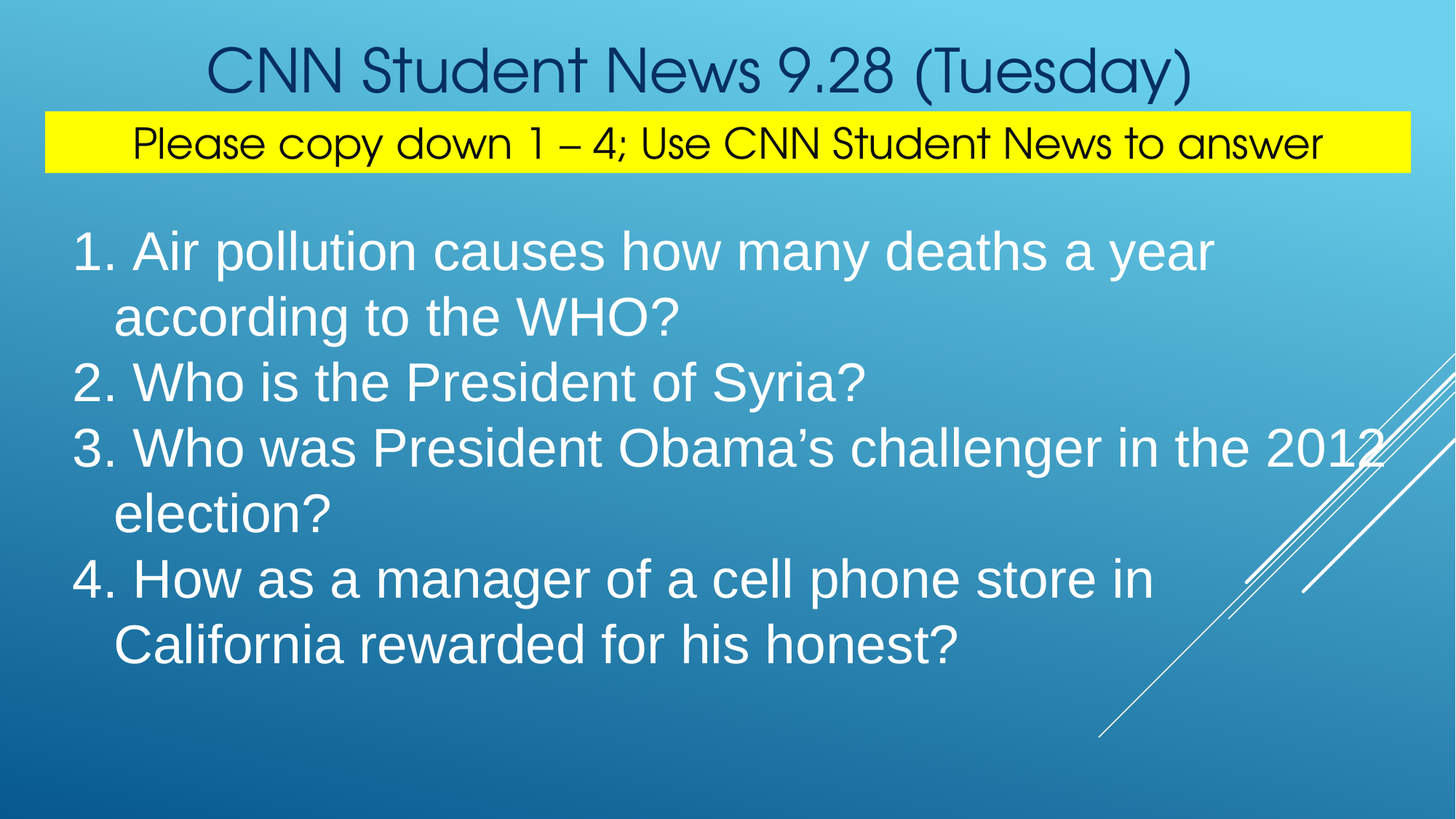

CNN Student News 9.28 (Tuesday)
Please copy down 1 – 4; Use CNN Student News to answer

 Air pollution causes how many deaths a year according to the WHO?
 Who is the President of Syria?
 Who was President Obama’s challenger in the 2012 election?
 How as a manager of a cell phone store in California rewarded for his honest?